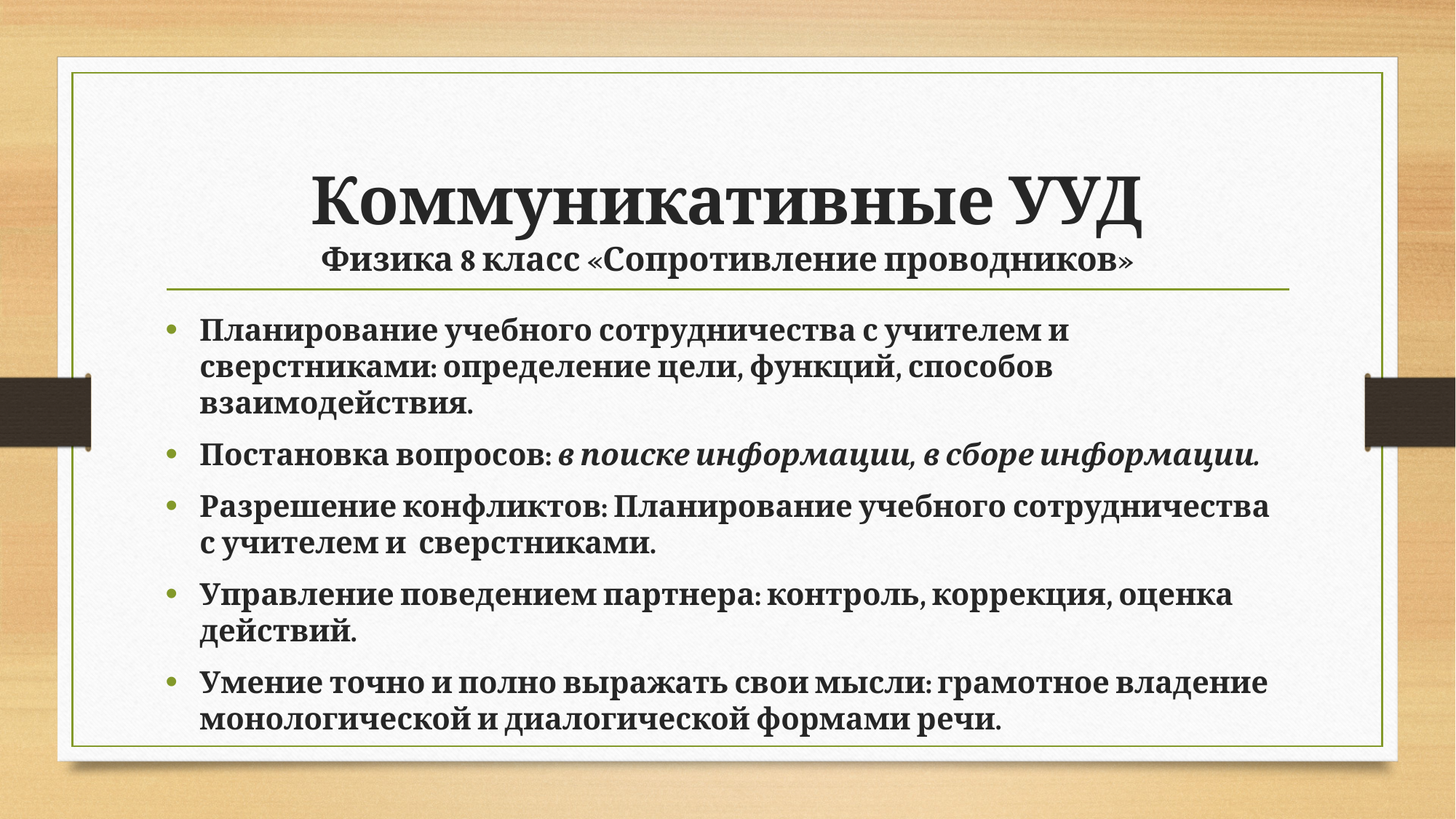

# Коммуникативные УУД Физика 8 класс «Сопротивление проводников»
Планирование учебного сотрудничества с учителем и  сверстниками: определение цели, функций, способов взаимодействия.
Постановка вопросов: в поиске информации, в сборе информации.
Разрешение конфликтов: Планирование учебного сотрудничества с учителем и  сверстниками.
Управление поведением партнера: контроль, коррекция, оценка действий.
Умение точно и полно выражать свои мысли: грамотное владение монологической и диалогической формами речи.